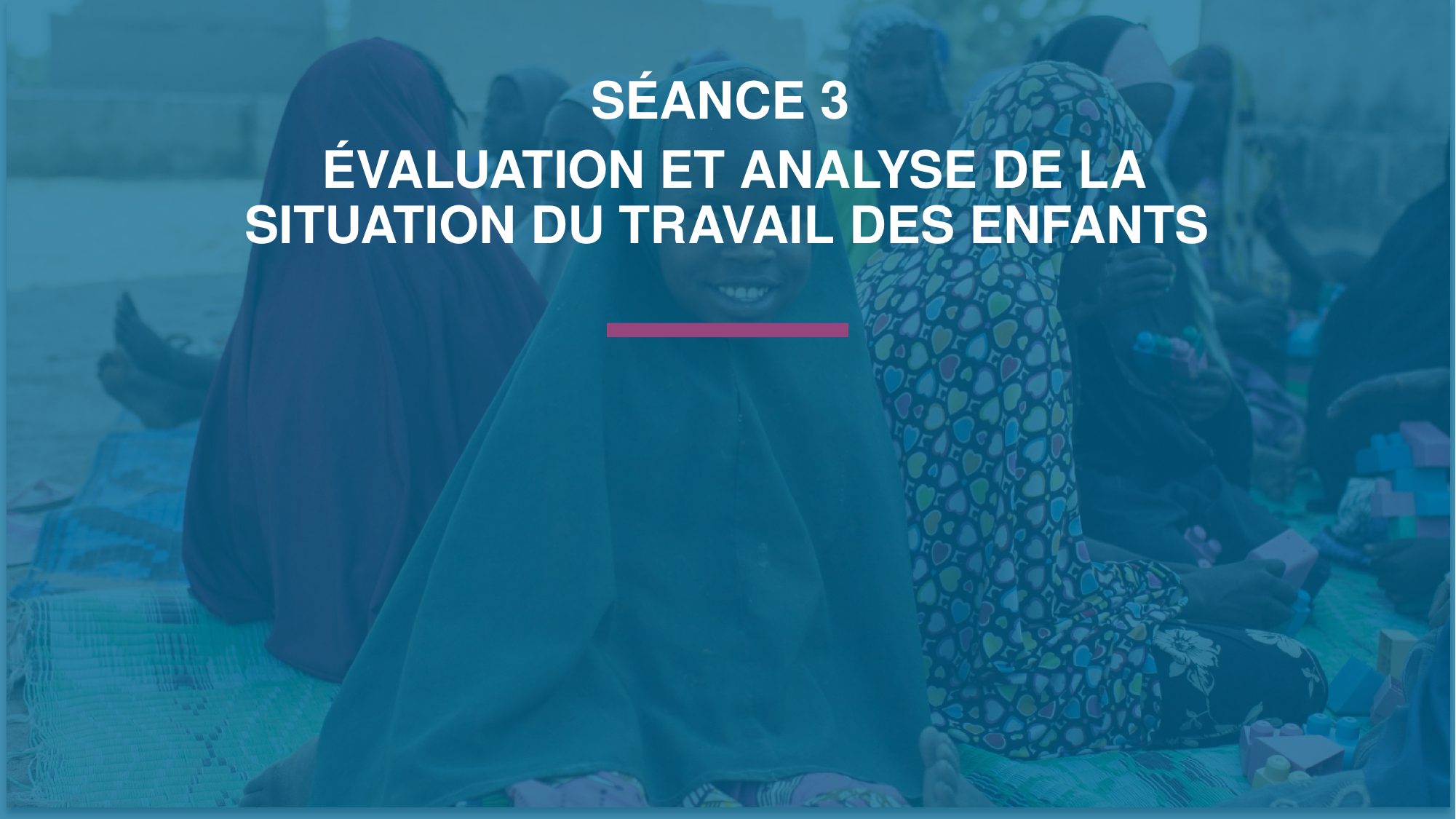

SÉANCE 3
 ÉVALUATION ET ANALYSE DE LA SITUATION DU TRAVAIL DES ENFANTS